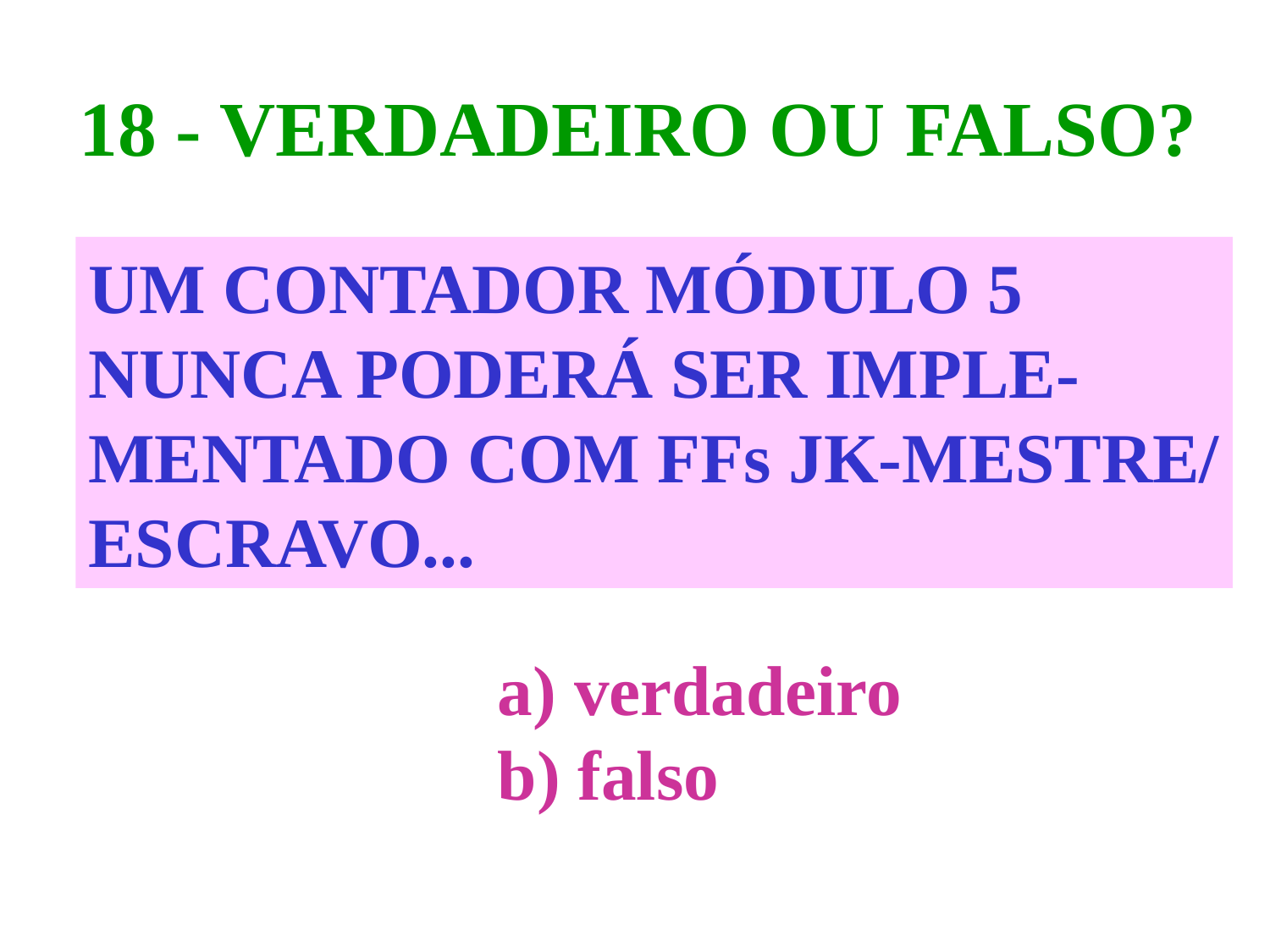

18 - VERDADEIRO OU FALSO?
UM CONTADOR MÓDULO 5
NUNCA PODERÁ SER IMPLE-
MENTADO COM FFs JK-MESTRE/
ESCRAVO...
a) verdadeiro
b) falso